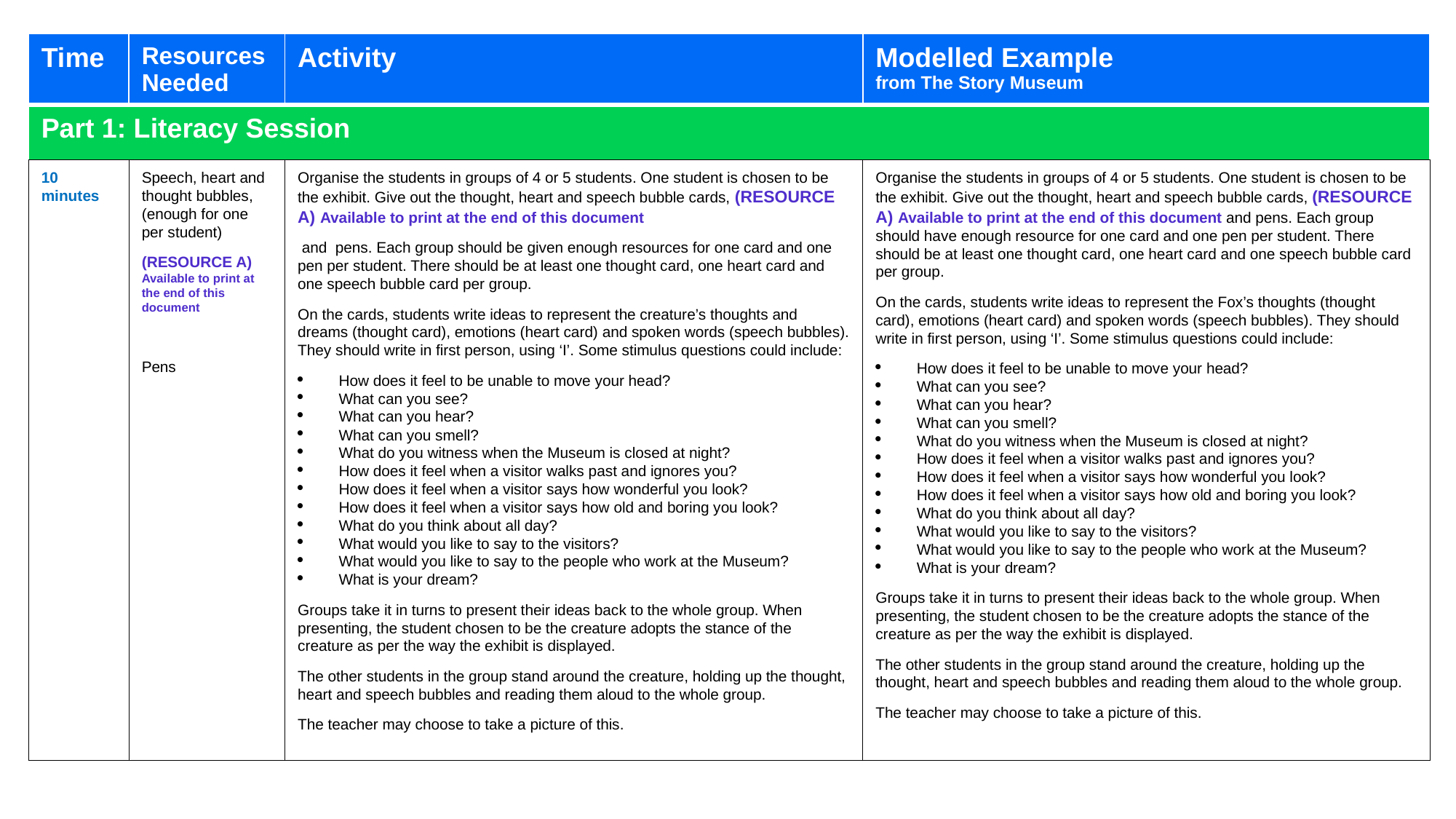

| Time | Resources Needed | Activity | Modelled Example from The Story Museum |
| --- | --- | --- | --- |
| Part 1: Literacy Session |  |  |  |
| 10 minutes | Speech, heart and thought bubbles, (enough for one per student) (RESOURCE A) Available to print at the end of this document   Pens | Organise the students in groups of 4 or 5 students. One student is chosen to be the exhibit. Give out the thought, heart and speech bubble cards, (RESOURCE A) Available to print at the end of this document and pens. Each group should be given enough resources for one card and one pen per student. There should be at least one thought card, one heart card and one speech bubble card per group. On the cards, students write ideas to represent the creature’s thoughts and dreams (thought card), emotions (heart card) and spoken words (speech bubbles). They should write in first person, using ‘I’. Some stimulus questions could include: How does it feel to be unable to move your head? What can you see? What can you hear? What can you smell? What do you witness when the Museum is closed at night? How does it feel when a visitor walks past and ignores you? How does it feel when a visitor says how wonderful you look? How does it feel when a visitor says how old and boring you look? What do you think about all day? What would you like to say to the visitors? What would you like to say to the people who work at the Museum? What is your dream? Groups take it in turns to present their ideas back to the whole group. When presenting, the student chosen to be the creature adopts the stance of the creature as per the way the exhibit is displayed. The other students in the group stand around the creature, holding up the thought, heart and speech bubbles and reading them aloud to the whole group. The teacher may choose to take a picture of this. | Organise the students in groups of 4 or 5 students. One student is chosen to be the exhibit. Give out the thought, heart and speech bubble cards, (RESOURCE A) Available to print at the end of this document and pens. Each group should have enough resource for one card and one pen per student. There should be at least one thought card, one heart card and one speech bubble card per group. On the cards, students write ideas to represent the Fox’s thoughts (thought card), emotions (heart card) and spoken words (speech bubbles). They should write in first person, using ‘I’. Some stimulus questions could include: How does it feel to be unable to move your head? What can you see? What can you hear? What can you smell? What do you witness when the Museum is closed at night? How does it feel when a visitor walks past and ignores you? How does it feel when a visitor says how wonderful you look? How does it feel when a visitor says how old and boring you look? What do you think about all day? What would you like to say to the visitors? What would you like to say to the people who work at the Museum? What is your dream? Groups take it in turns to present their ideas back to the whole group. When presenting, the student chosen to be the creature adopts the stance of the creature as per the way the exhibit is displayed. The other students in the group stand around the creature, holding up the thought, heart and speech bubbles and reading them aloud to the whole group. The teacher may choose to take a picture of this. |